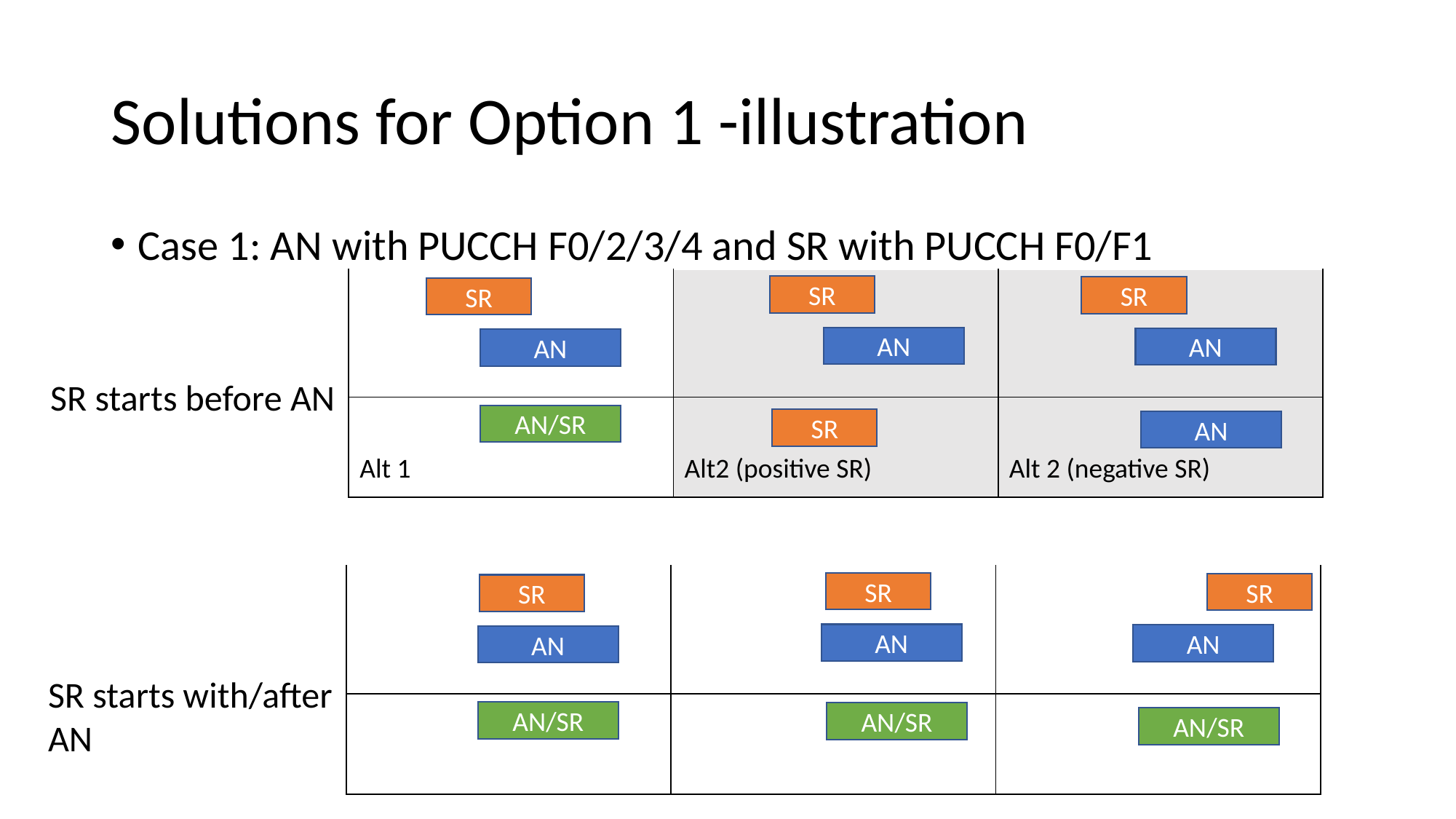

# Solutions for Option 1 -illustration
Case 1: AN with PUCCH F0/2/3/4 and SR with PUCCH F0/F1

|  |  |  |
| --- | --- | --- |
| Alt 1 | Alt2 (positive SR) | Alt 2 (negative SR) |
SR
SR
SR
AN
AN
AN
SR starts before AN
AN/SR
SR
AN
|  |  |  |
| --- | --- | --- |
|  |  |  |
SR
SR
SR
AN
AN
AN
AN/SR
AN/SR
SR starts with/after AN
AN/SR